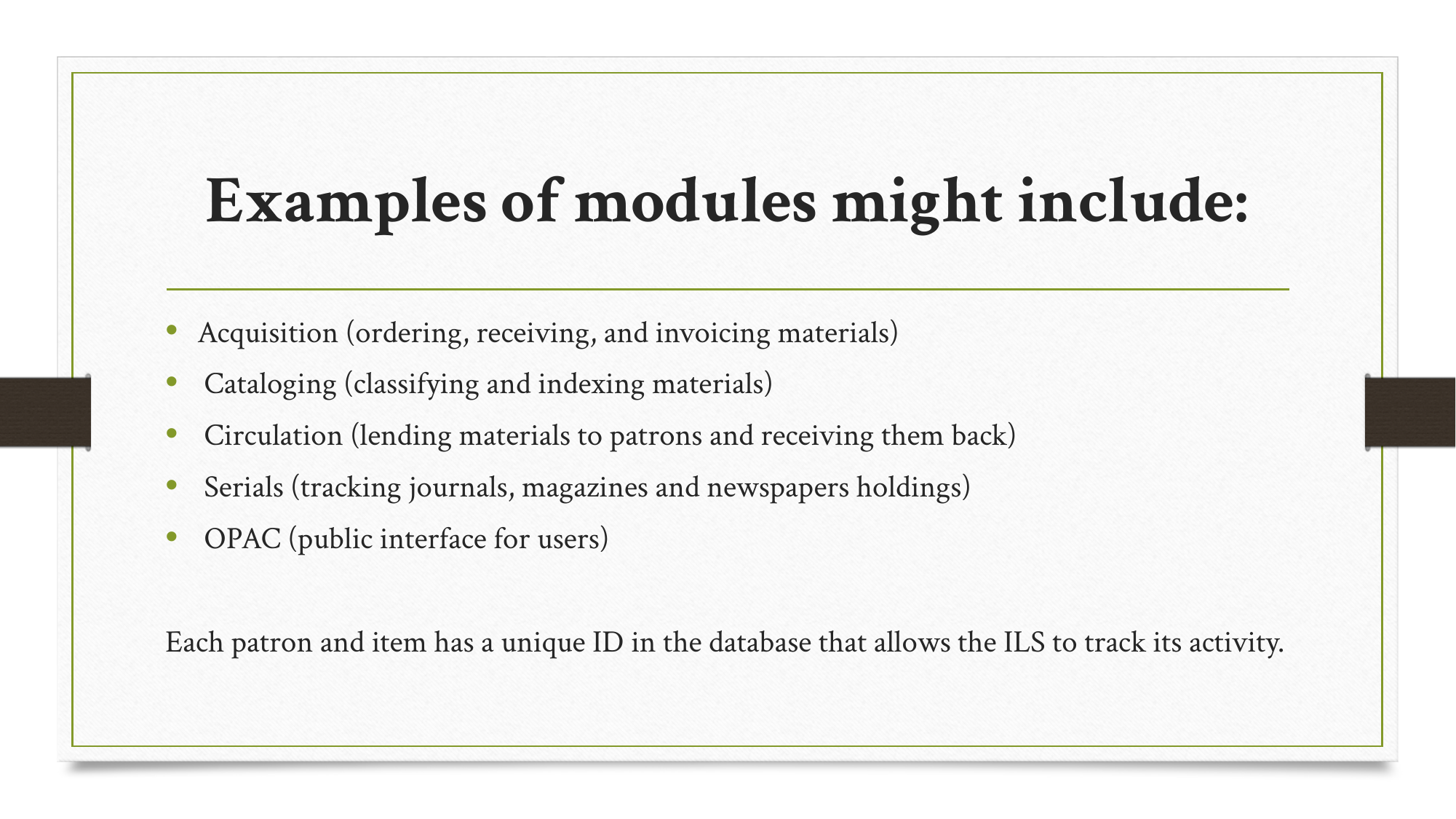

# Examples of modules might include:
Acquisition (ordering, receiving, and invoicing materials)
 Cataloging (classifying and indexing materials)
 Circulation (lending materials to patrons and receiving them back)
 Serials (tracking journals, magazines and newspapers holdings)
 OPAC (public interface for users)

Each patron and item has a unique ID in the database that allows the ILS to track its activity.